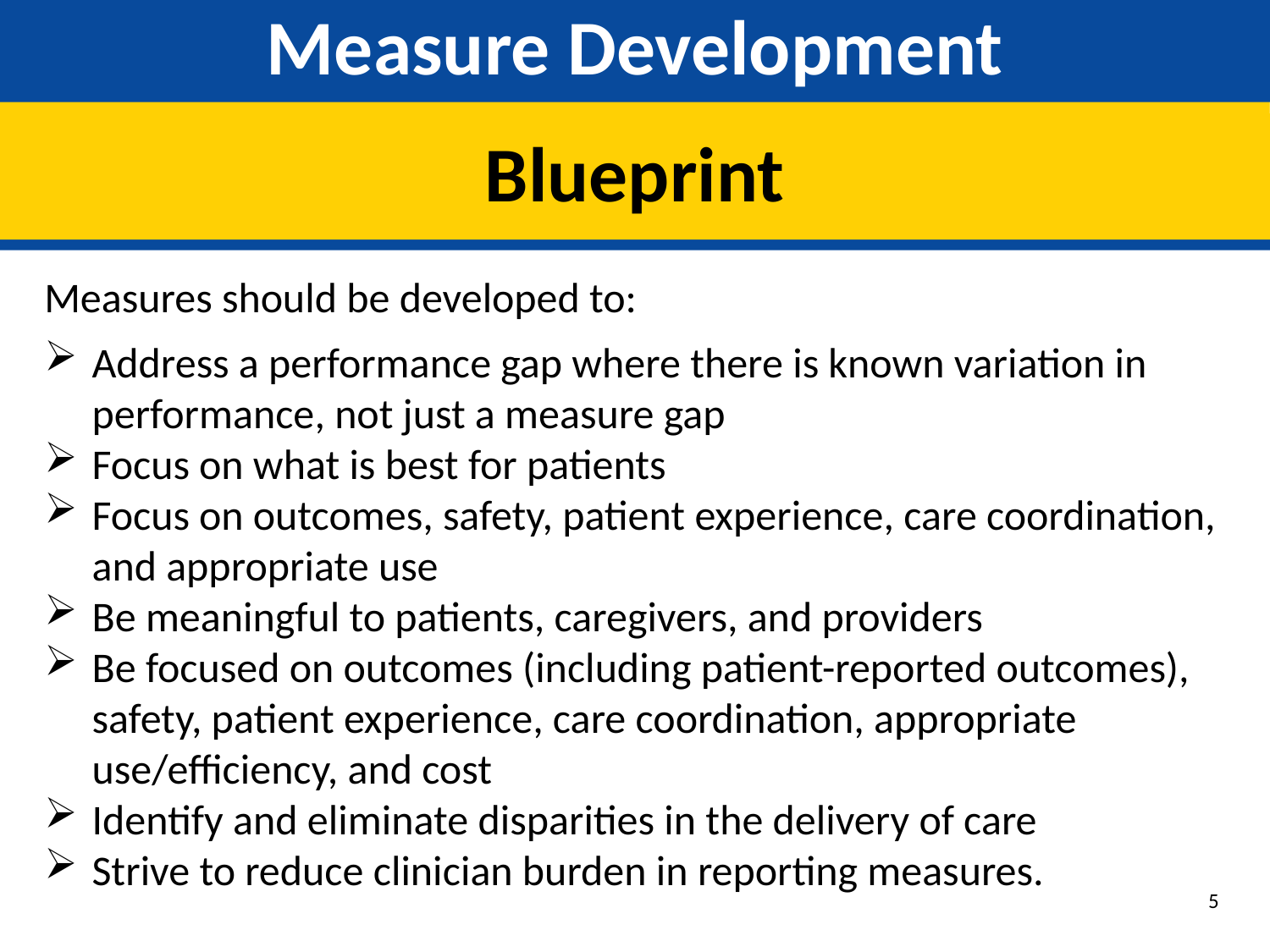

# Measure Development
Blueprint
Measures should be developed to:
Address a performance gap where there is known variation in performance, not just a measure gap
Focus on what is best for patients
Focus on outcomes, safety, patient experience, care coordination, and appropriate use
Be meaningful to patients, caregivers, and providers
Be focused on outcomes (including patient-reported outcomes), safety, patient experience, care coordination, appropriate use/efficiency, and cost
Identify and eliminate disparities in the delivery of care
Strive to reduce clinician burden in reporting measures.